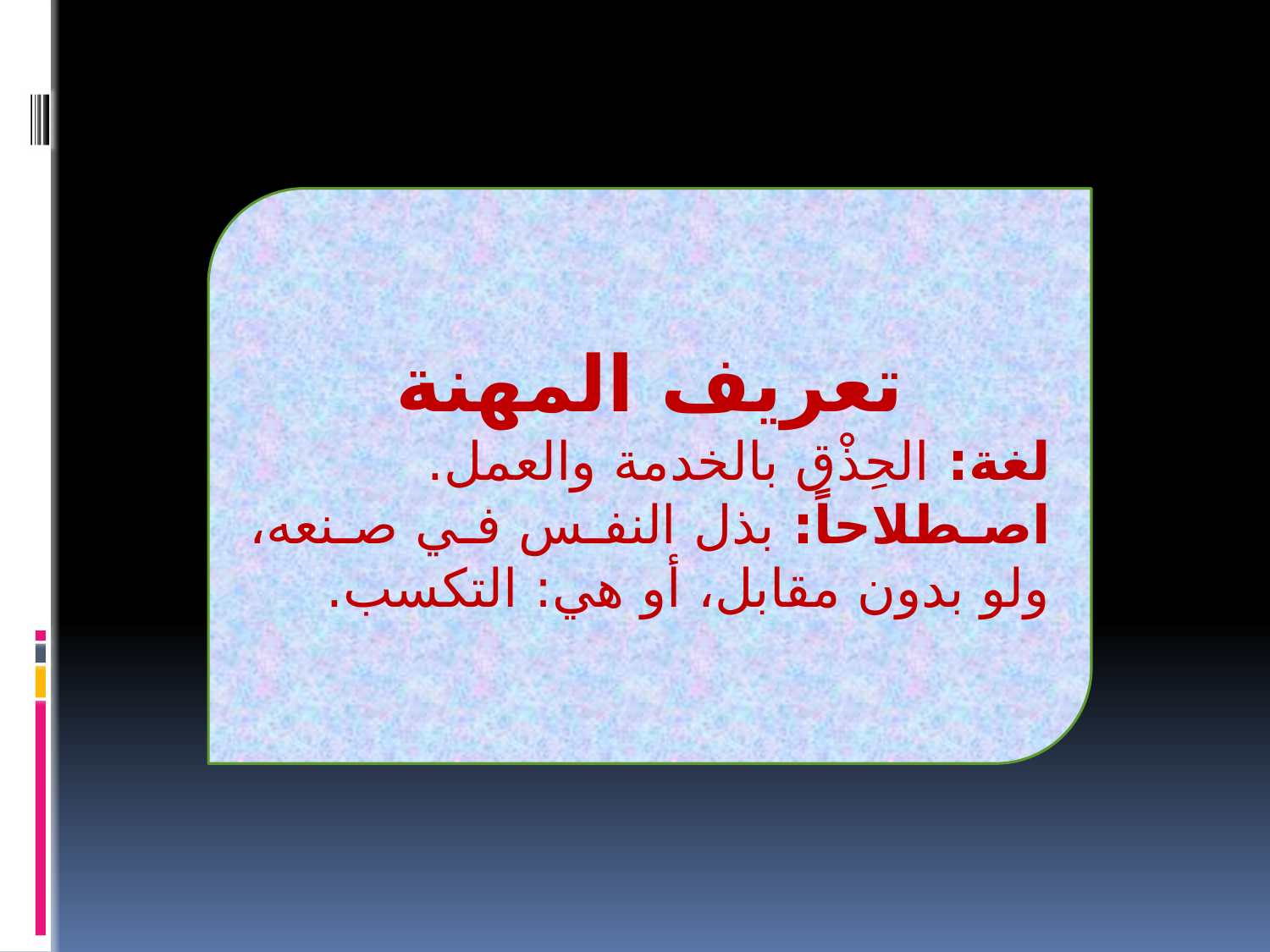

تعريف المهنة
لغة: الحِذْق بالخدمة والعمل.
اصطلاحاً: بذل النفس في صنعه، ولو بدون مقابل، أو هي: التكسب.